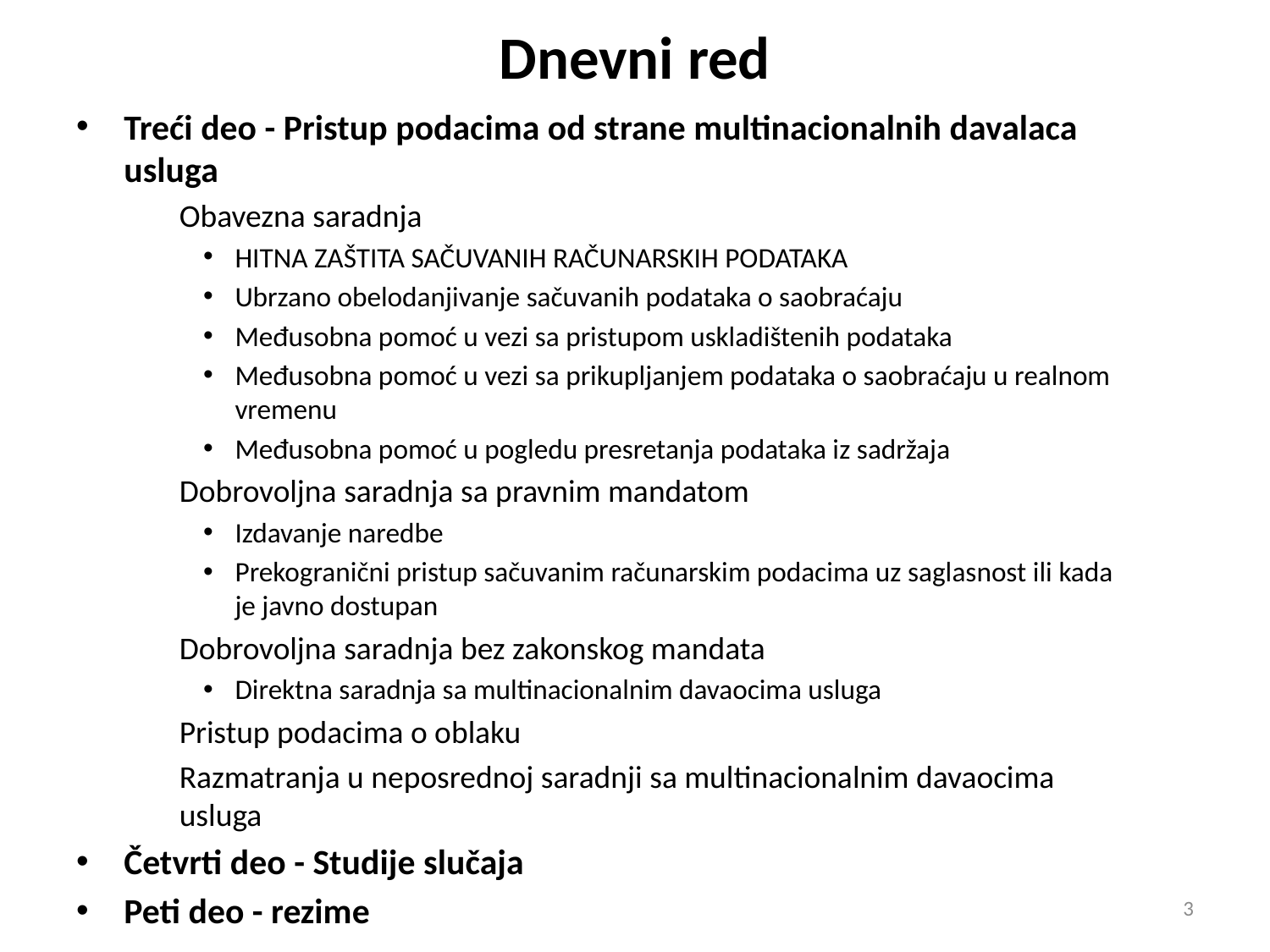

# Dnevni red
Treći deo - Pristup podacima od strane multinacionalnih davalaca usluga
Obavezna saradnja
HITNA ZAŠTITA SAČUVANIH RAČUNARSKIH PODATAKA
Ubrzano obelodanjivanje sačuvanih podataka o saobraćaju
Međusobna pomoć u vezi sa pristupom uskladištenih podataka
Međusobna pomoć u vezi sa prikupljanjem podataka o saobraćaju u realnom vremenu
Međusobna pomoć u pogledu presretanja podataka iz sadržaja
Dobrovoljna saradnja sa pravnim mandatom
Izdavanje naredbe
Prekogranični pristup sačuvanim računarskim podacima uz saglasnost ili kada je javno dostupan
Dobrovoljna saradnja bez zakonskog mandata
Direktna saradnja sa multinacionalnim davaocima usluga
Pristup podacima o oblaku
Razmatranja u neposrednoj saradnji sa multinacionalnim davaocima usluga
Četvrti deo - Studije slučaja
Peti deo - rezime
3